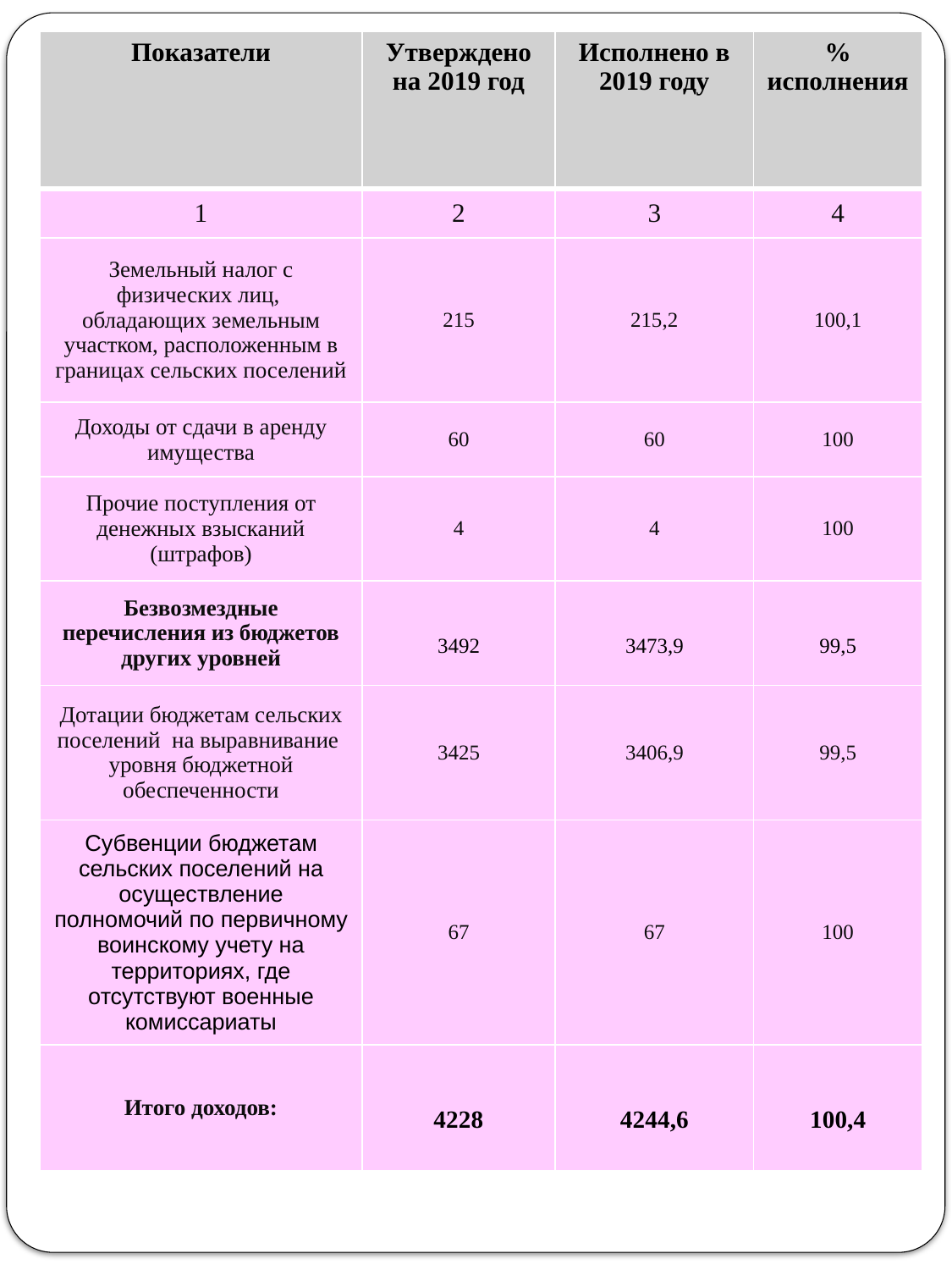

| Показатели | Утверждено на 2019 год | Исполнено в 2019 году | % исполнения |
| --- | --- | --- | --- |
| 1 | 2 | 3 | 4 |
| Земельный налог с физических лиц, обладающих земельным участком, расположенным в границах сельских поселений | 215 | 215,2 | 100,1 |
| Доходы от сдачи в аренду имущества | 60 | 60 | 100 |
| Прочие поступления от денежных взысканий (штрафов) | 4 | 4 | 100 |
| Безвозмездные перечисления из бюджетов других уровней | 3492 | 3473,9 | 99,5 |
| Дотации бюджетам сельских поселений на выравнивание уровня бюджетной обеспеченности | 3425 | 3406,9 | 99,5 |
| Субвенции бюджетам сельских поселений на осуществление полномочий по первичному воинскому учету на территориях, где отсутствуют военные комиссариаты | 67 | 67 | 100 |
| Итого доходов: | 4228 | 4244,6 | 100,4 |